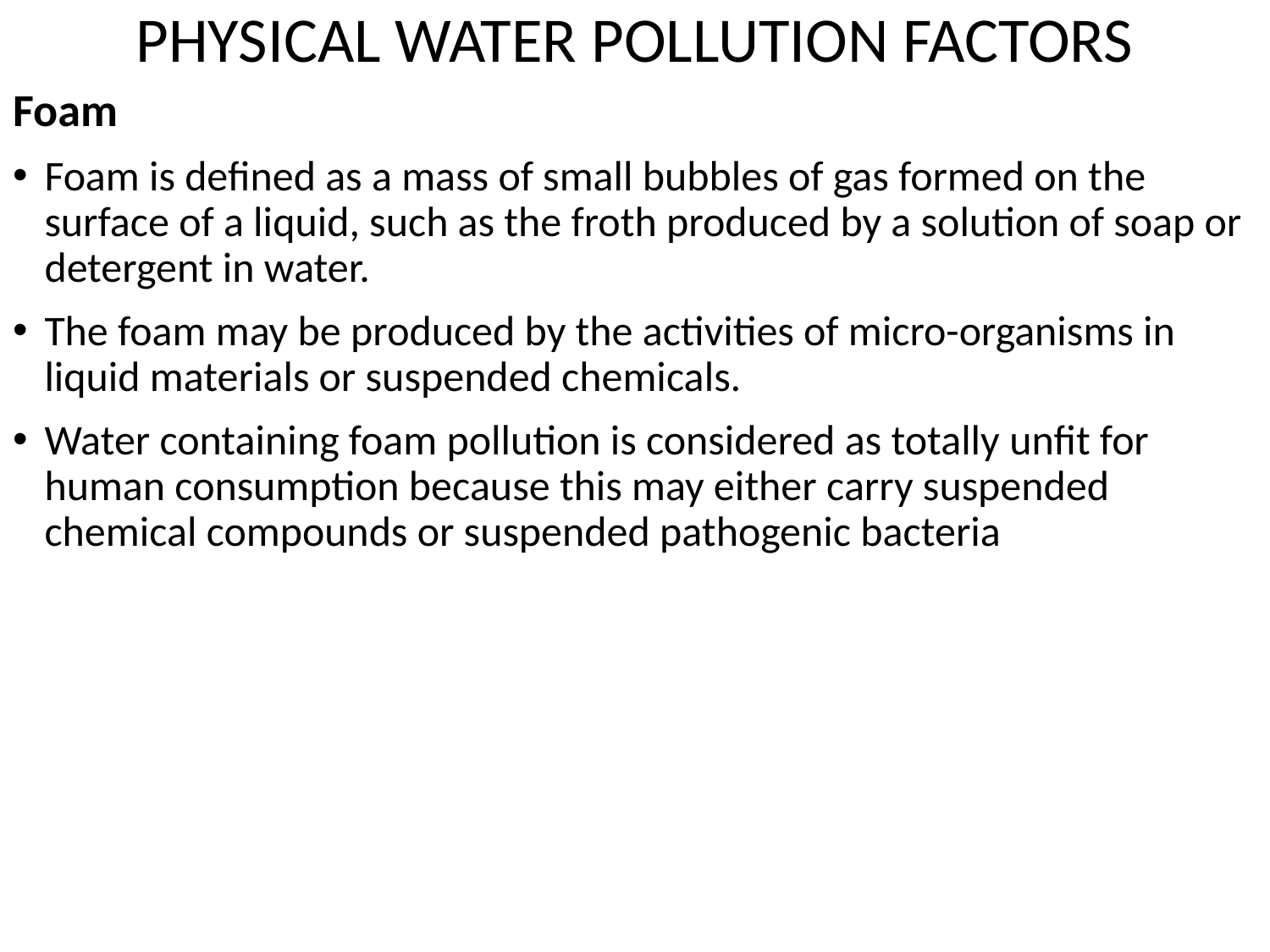

# PHYSICAL WATER POLLUTION FACTORS
Foam
Foam is defined as a mass of small bubbles of gas formed on the surface of a liquid, such as the froth produced by a solution of soap or detergent in water.
The foam may be produced by the activities of micro-organisms in liquid materials or suspended chemicals.
Water containing foam pollution is considered as totally unfit for human consumption because this may either carry suspended chemical compounds or suspended pathogenic bacteria